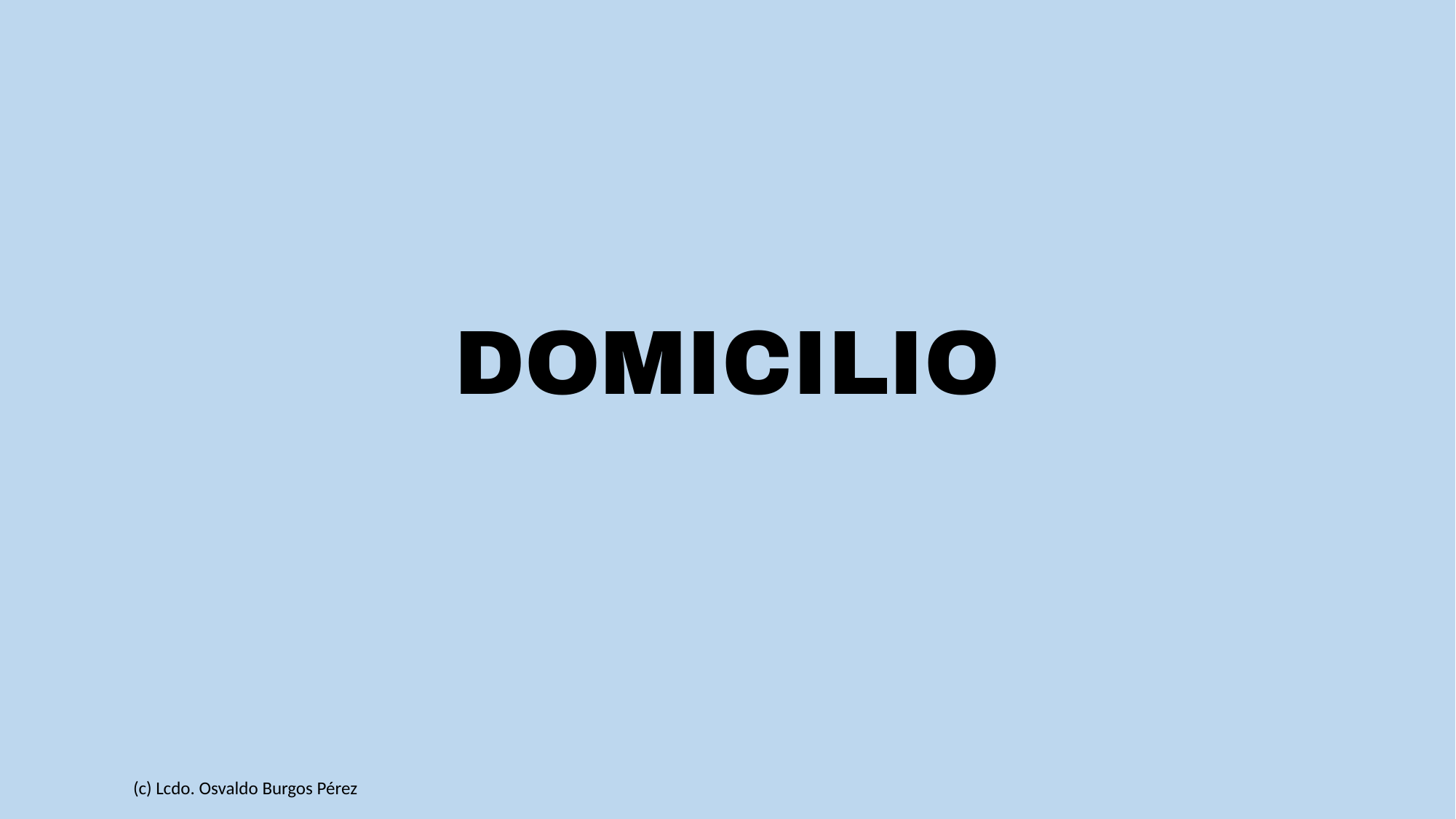

# DOMICILIO

(c) Lcdo. Osvaldo Burgos Pérez